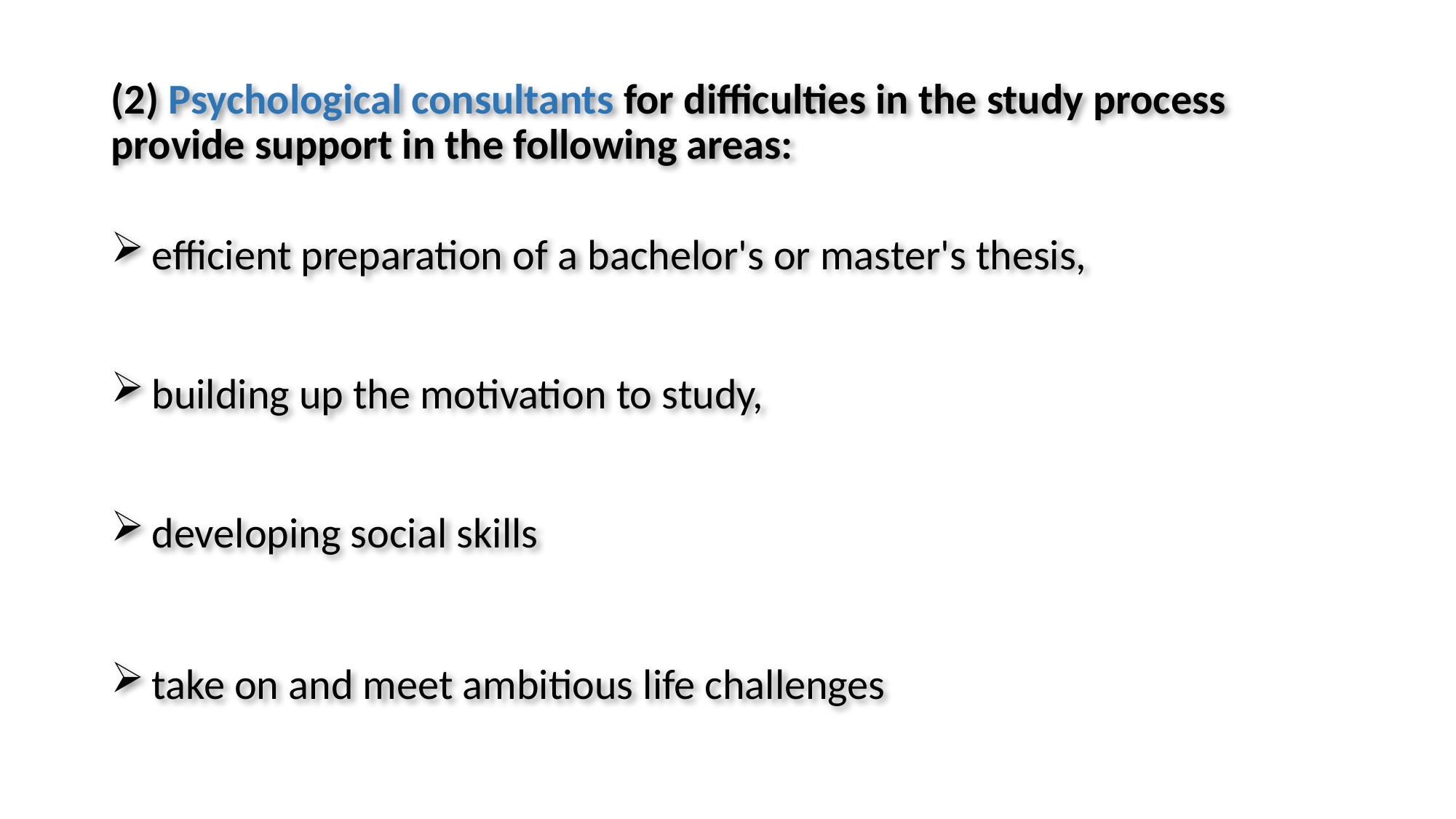

# (2) Psychological consultants for difficulties in the study process provide support in the following areas:
efficient preparation of a bachelor's or master's thesis,

building up the motivation to study,

developing social skills

take on and meet ambitious life challenges